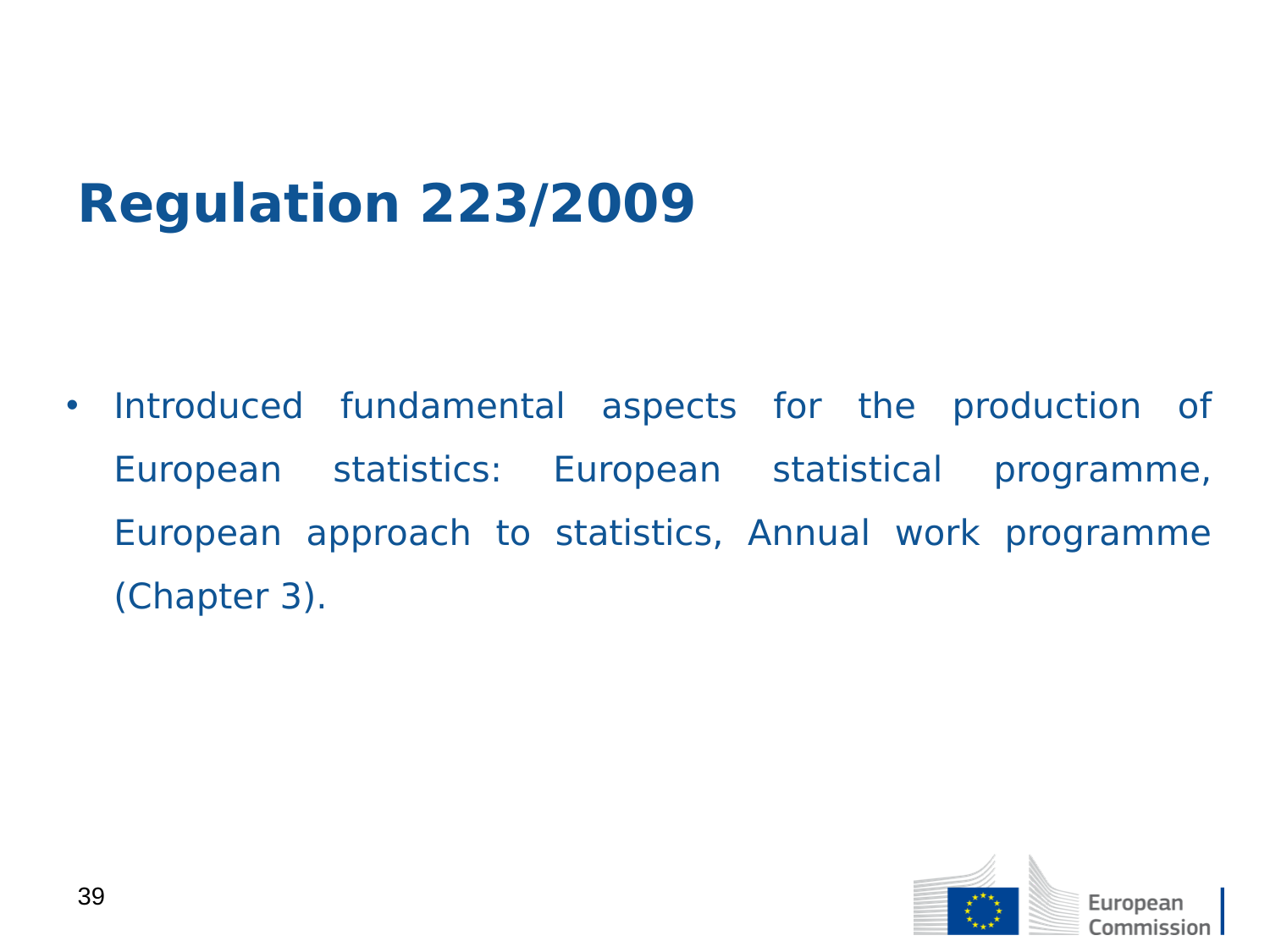

# Regulation 223/2009
Introduced fundamental aspects for the production of European statistics: European statistical programme, European approach to statistics, Annual work programme (Chapter 3).

39